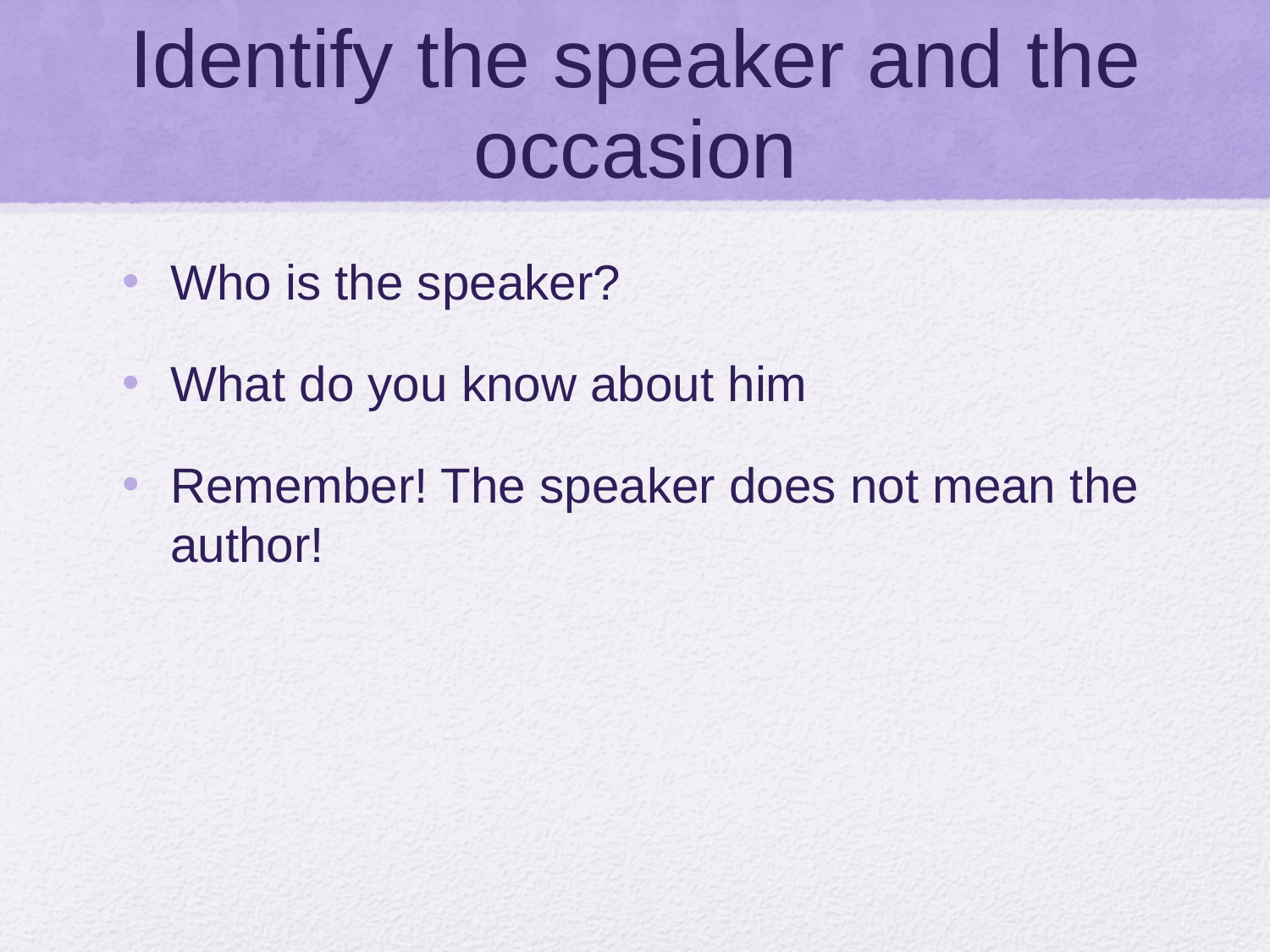

# Identify the speaker and the occasion
Who is the speaker?
What do you know about him
Remember! The speaker does not mean the author!